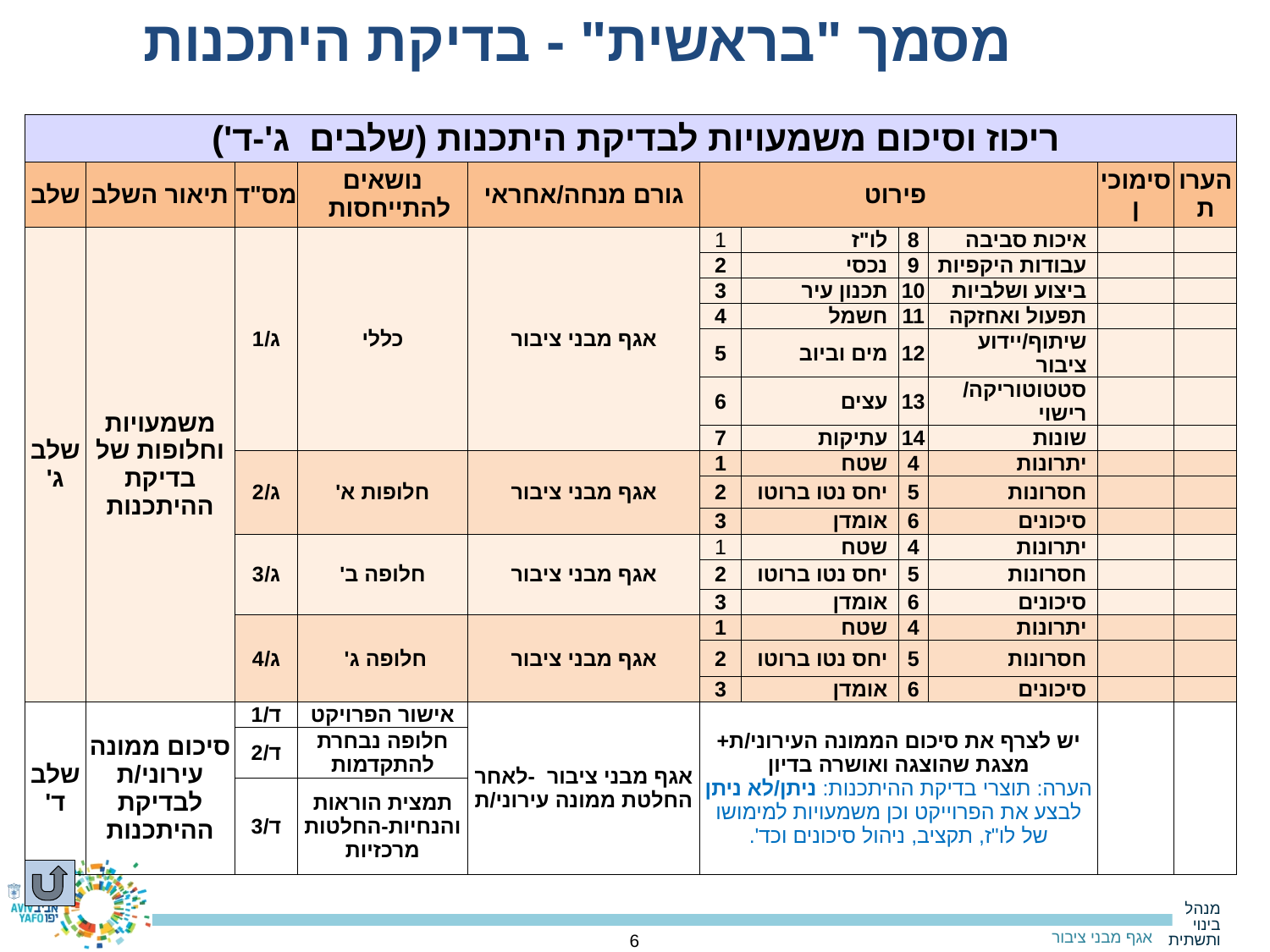

מסמך "בראשית" - בדיקת היתכנות
| ריכוז וסיכום משמעויות לבדיקת היתכנות (שלבים ג'-ד') |  |  |  |  |  |  |  |  |  |  |
| --- | --- | --- | --- | --- | --- | --- | --- | --- | --- | --- |
| שלב | תיאור השלב | מס"ד | נושאים להתייחסות | גורם מנחה/אחראי | פירוט |  |  |  | סימוכין | הערות |
| שלב ג' | משמעויות וחלופות של בדיקת ההיתכנות | ג/1 | כללי | אגף מבני ציבור | 1 | לו"ז | 8 | איכות סביבה |  |  |
|  |  |  |  |  | 2 | נכסי | 9 | עבודות היקפיות |  |  |
|  |  |  |  |  | 3 | תכנון עיר | 10 | ביצוע ושלביות |  |  |
|  |  |  |  |  | 4 | חשמל | 11 | תפעול ואחזקה |  |  |
|  |  |  |  |  | 5 | מים וביוב | 12 | שיתוף/יידוע ציבור |  |  |
|  |  |  |  |  | 6 | עצים | 13 | סטטוטוריקה/רישוי |  |  |
|  |  |  |  |  | 7 | עתיקות | 14 | שונות |  |  |
|  |  | ג/2 | חלופות א' | אגף מבני ציבור | 1 | שטח | 4 | יתרונות |  |  |
|  |  |  |  |  | 2 | יחס נטו ברוטו | 5 | חסרונות |  |  |
|  |  |  |  |  | 3 | אומדן | 6 | סיכונים |  |  |
|  |  | ג/3 | חלופה ב' | אגף מבני ציבור | 1 | שטח | 4 | יתרונות |  |  |
|  |  |  |  |  | 2 | יחס נטו ברוטו | 5 | חסרונות |  |  |
|  |  |  |  |  | 3 | אומדן | 6 | סיכונים |  |  |
|  |  | ג/4 | חלופה ג' | אגף מבני ציבור | 1 | שטח | 4 | יתרונות |  |  |
|  |  |  |  |  | 2 | יחס נטו ברוטו | 5 | חסרונות |  |  |
|  |  |  |  |  | 3 | אומדן | 6 | סיכונים |  |  |
| שלב ד' | סיכום ממונה עירוני/ת לבדיקת ההיתכנות | ד/1 | אישור הפרויקט | אגף מבני ציבור -לאחר החלטת ממונה עירוני/ת | יש לצרף את סיכום הממונה העירוני/ת+ מצגת שהוצגה ואושרה בדיון הערה: תוצרי בדיקת ההיתכנות: ניתן/לא ניתן לבצע את הפרוייקט וכן משמעויות למימושו של לו"ז, תקציב, ניהול סיכונים וכד'. |  |  |  |  |  |
|  |  | ד/2 | חלופה נבחרת להתקדמות |  |  |  |  |  |  |  |
|  |  | ד/3 | תמצית הוראות והנחיות-החלטות מרכזיות |  |  |  |  |  |  |  |